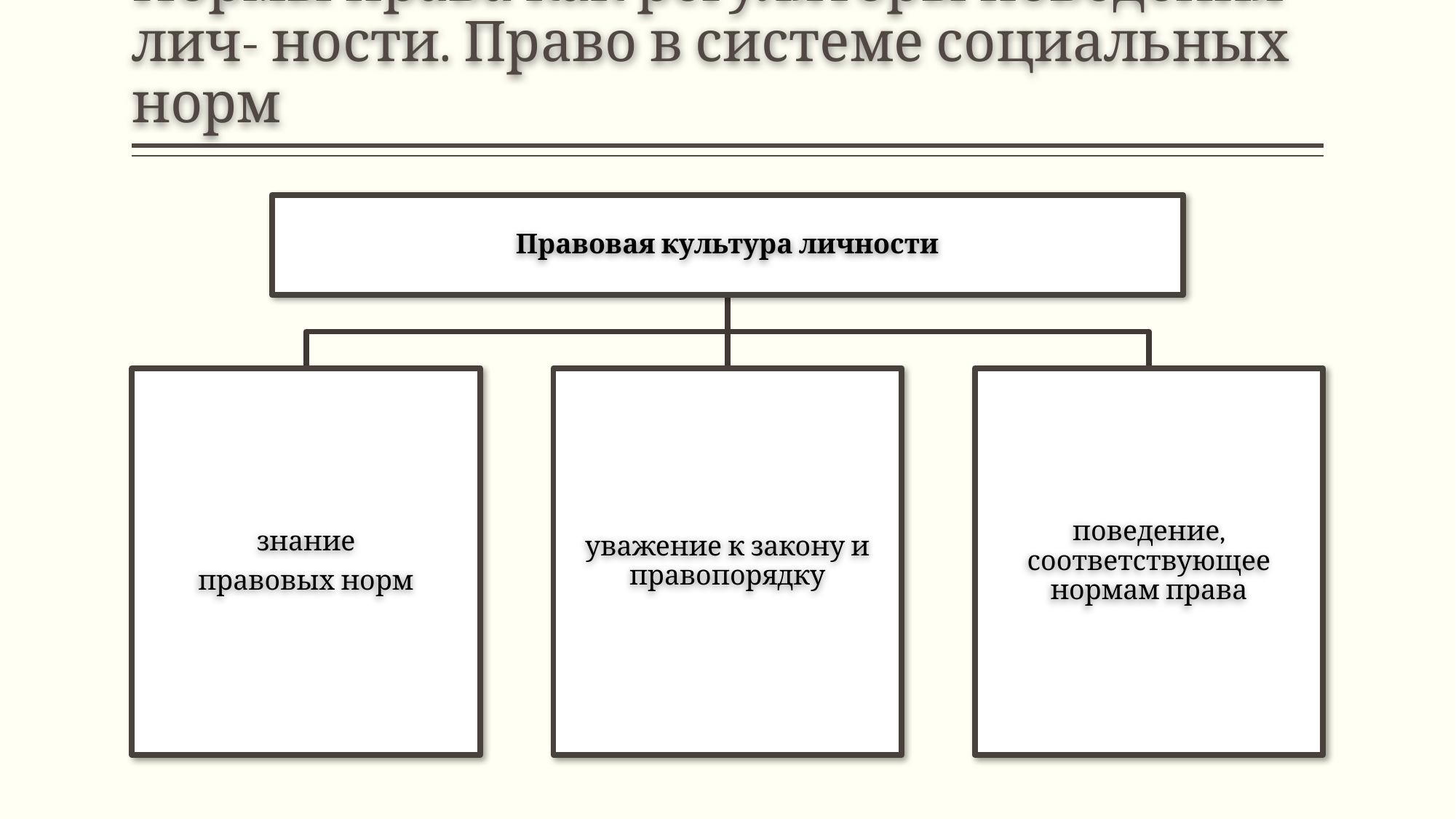

# Нормы права как регуляторы поведения лич- ности. Право в системе социальных норм

Правовая культура личности

знание
правовых норм

уважение к закону и правопорядку

поведение, соответствующее нормам права